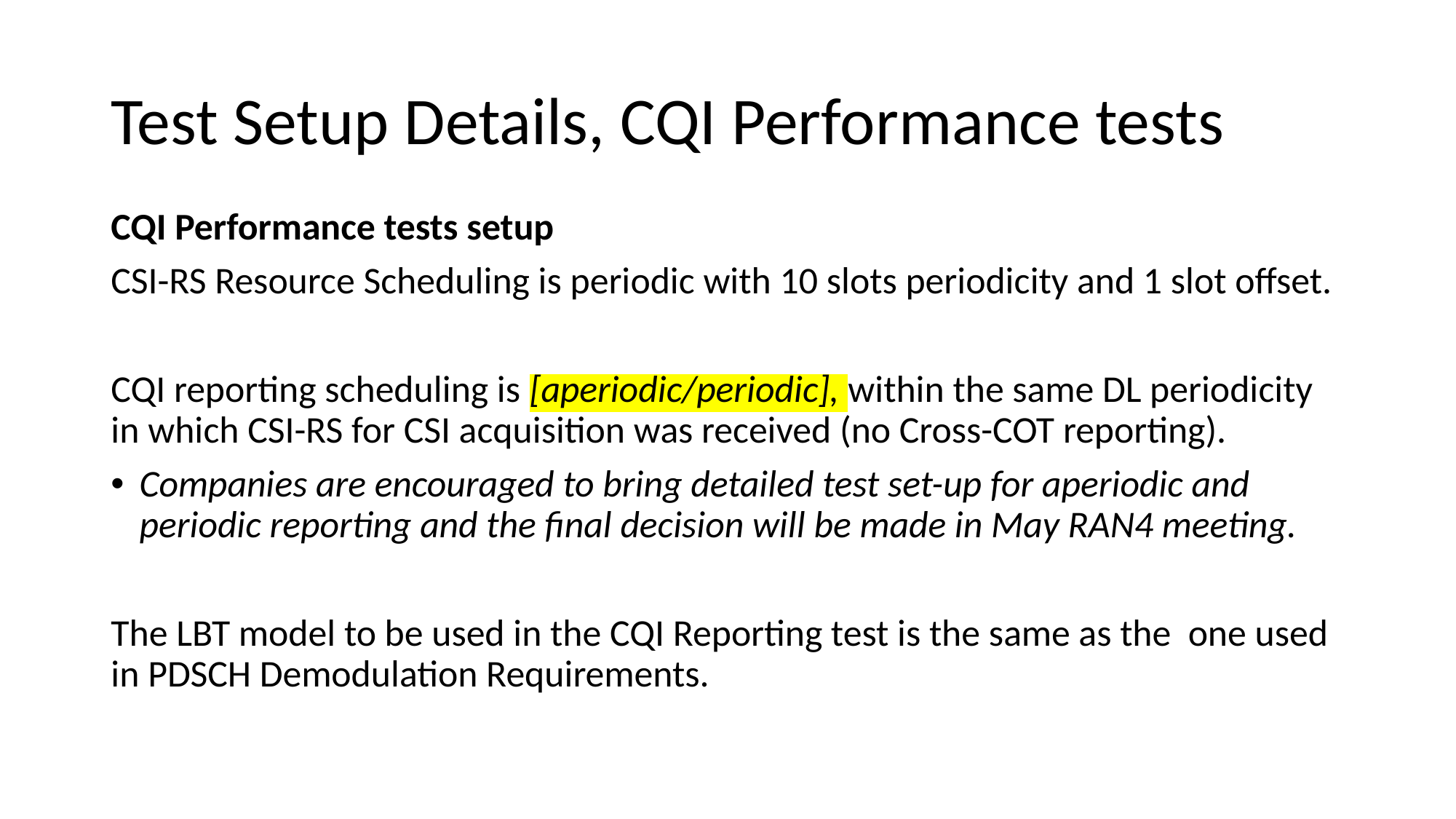

# Test Setup Details, CQI Performance tests
CQI Performance tests setup
CSI-RS Resource Scheduling is periodic with 10 slots periodicity and 1 slot offset.

CQI reporting scheduling is [aperiodic/periodic], within the same DL periodicity in which CSI-RS for CSI acquisition was received (no Cross-COT reporting).
Companies are encouraged to bring detailed test set-up for aperiodic and periodic reporting and the final decision will be made in May RAN4 meeting.

The LBT model to be used in the CQI Reporting test is the same as the  one used in PDSCH Demodulation Requirements.